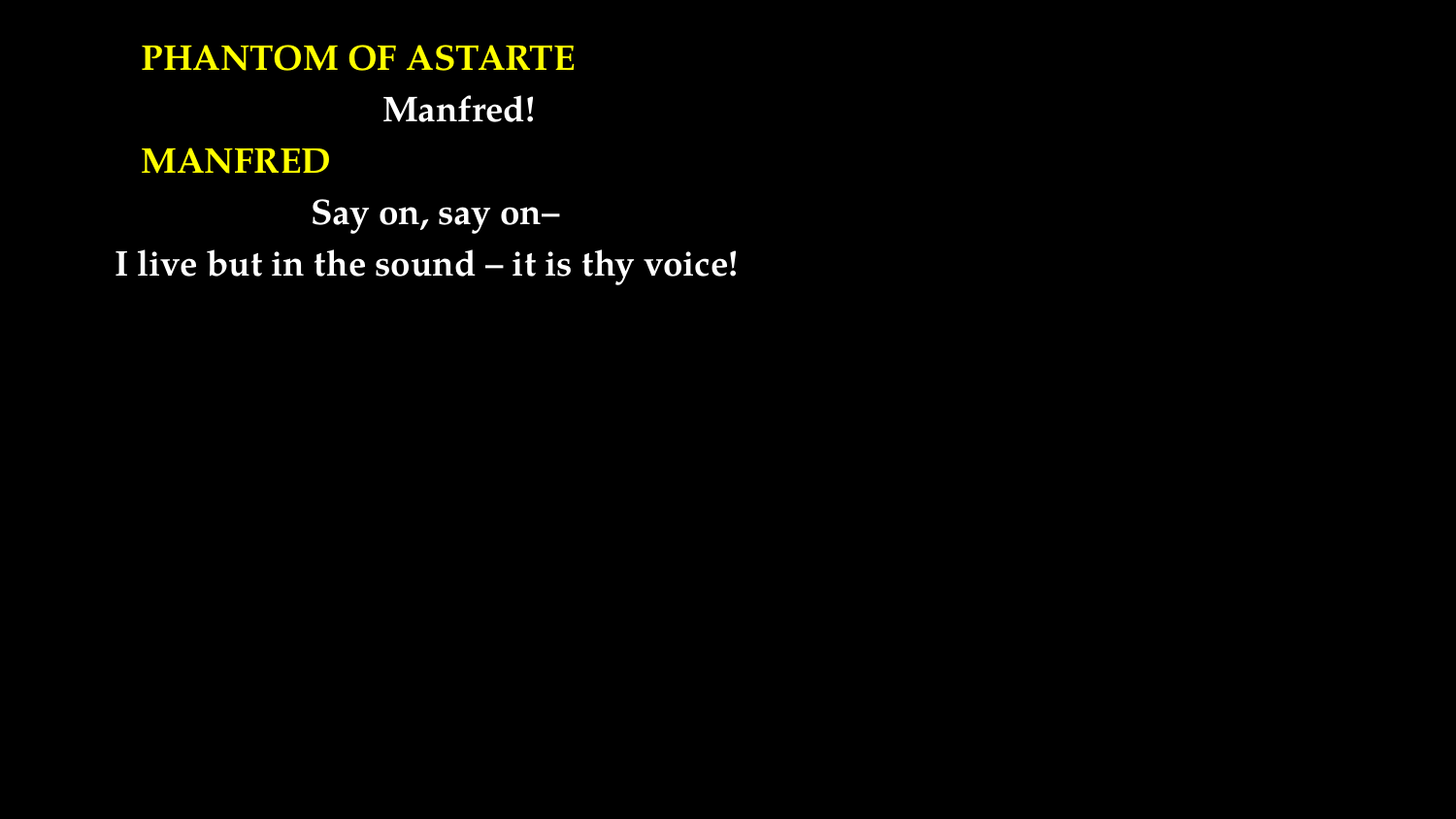

# PHANTOM OF ASTARTE Manfred! Manfred Say on, say on– I live but in the sound – it is thy voice!